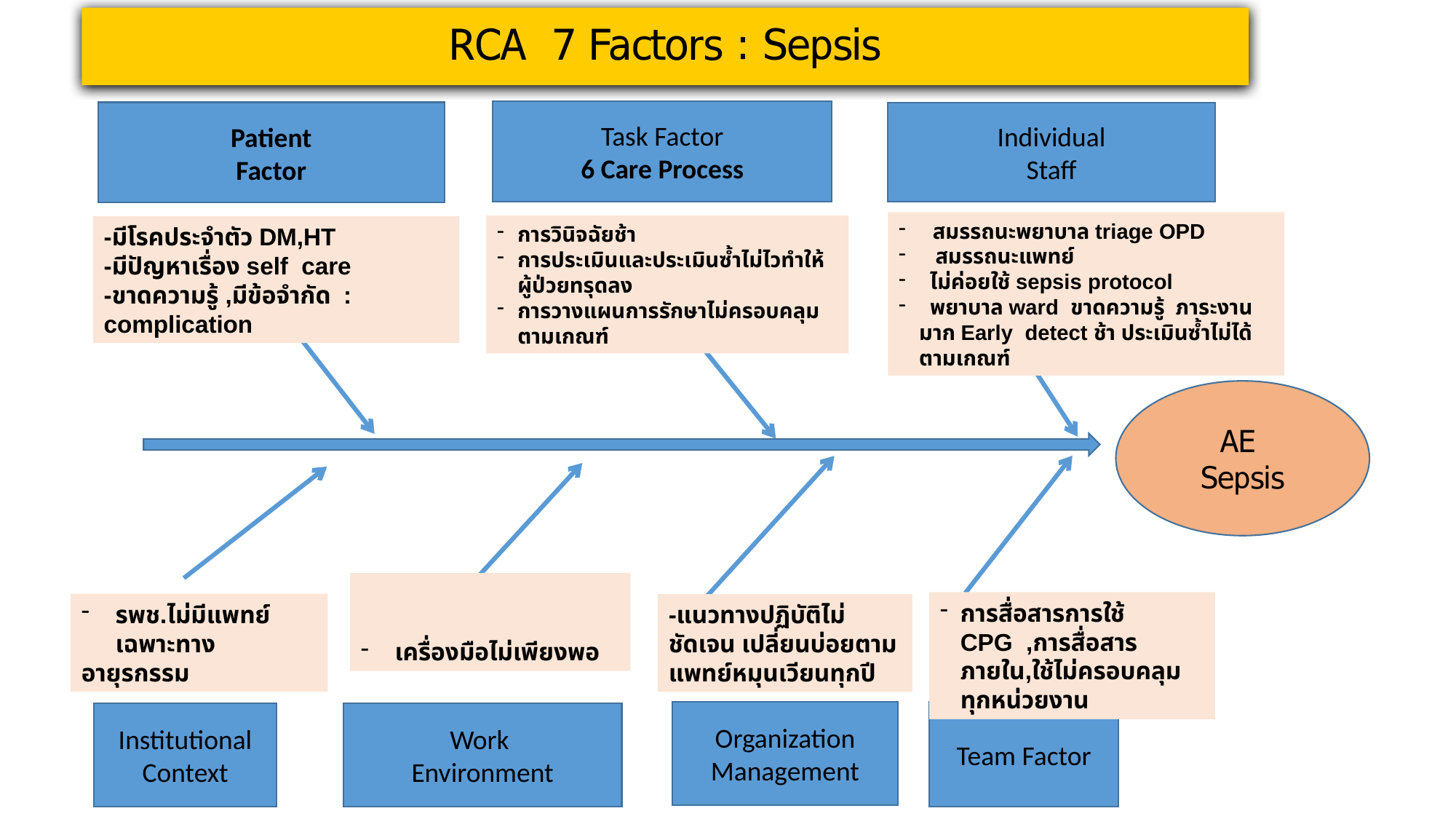

# RCA  7 Factors : Sepsis
Task Factor
6 Care Process
Patient
Factor
Individual
Staff
สมรรถนะพยาบาล triage OPD
   สมรรถนะแพทย์
  ไม่ค่อยใช้ sepsis protocol
  พยาบาล ward  ขาดความรู้  ภาระงานมาก Early  detect ช้า ประเมินซ้ำไม่ได้ตามเกณฑ์
การวินิจฉัยช้า
การประเมินและประเมินซ้ำไม่ไวทำให้ผู้ป่วยทรุดลง
การวางแผนการรักษาไม่ครอบคลุมตามเกณฑ์
-มีโรคประจำตัว DM,HT
-มีปัญหาเรื่อง self  care
-ขาดความรู้ ,มีข้อจำกัด  : complication
AE
Sepsis

เครื่องมือไม่เพียงพอ
การสื่อสารการใช้ CPG  ,การสื่อสารภายใน,ใช้ไม่ครอบคลุมทุกหน่วยงาน
รพช.ไม่มีแพทย์เฉพาะทาง
อายุรกรรม
-แนวทางปฏิบัติไม่ชัดเจน เปลี่ยนบ่อยตามแพทย์หมุนเวียนทุกปี
Organization
Management
Team Factor
Institutional
Context
Work
Environment